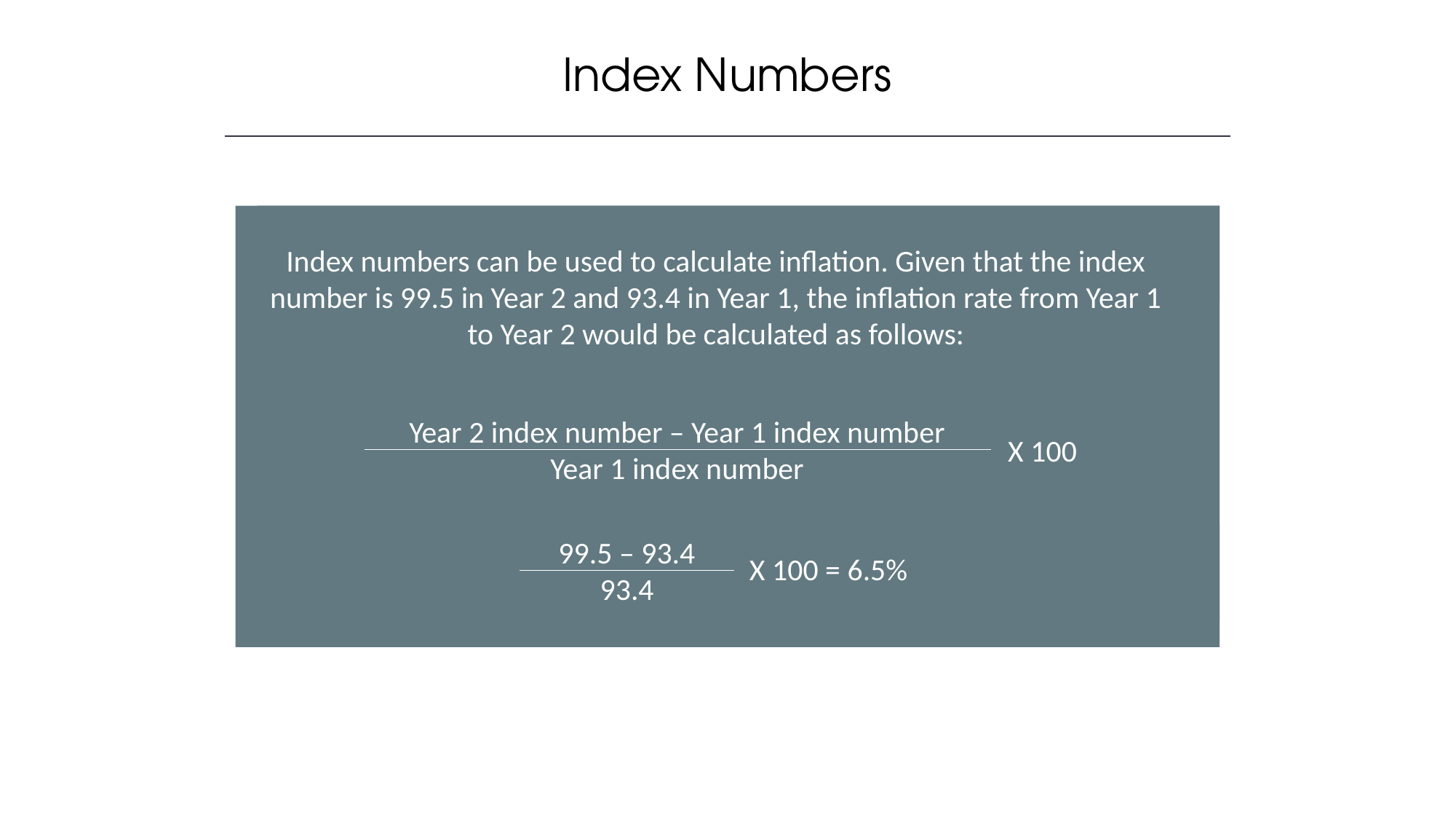

Index Numbers

Index numbers can be used to calculate inflation. Given that the index number is 99.5 in Year 2 and 93.4 in Year 1, the inflation rate from Year 1 to Year 2 would be calculated as follows:

Year 2 index number – Year 1 index number
Year 1 index number
X 100

99.5 – 93.4
93.4
X 100 = 6.5%